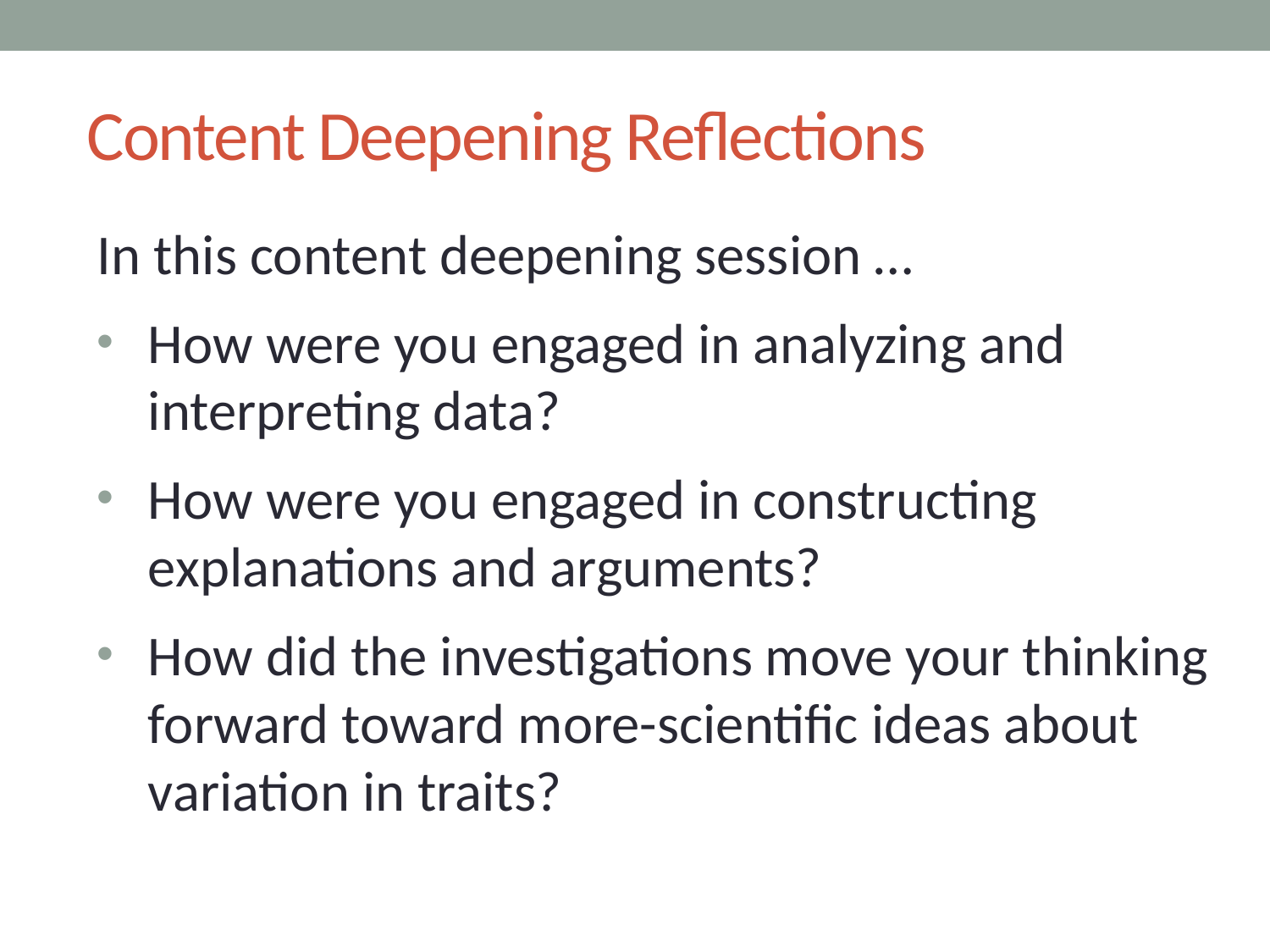

# Content Deepening Reflections
In this content deepening session …
How were you engaged in analyzing and interpreting data?
How were you engaged in constructing explanations and arguments?
How did the investigations move your thinking forward toward more-scientific ideas about variation in traits?